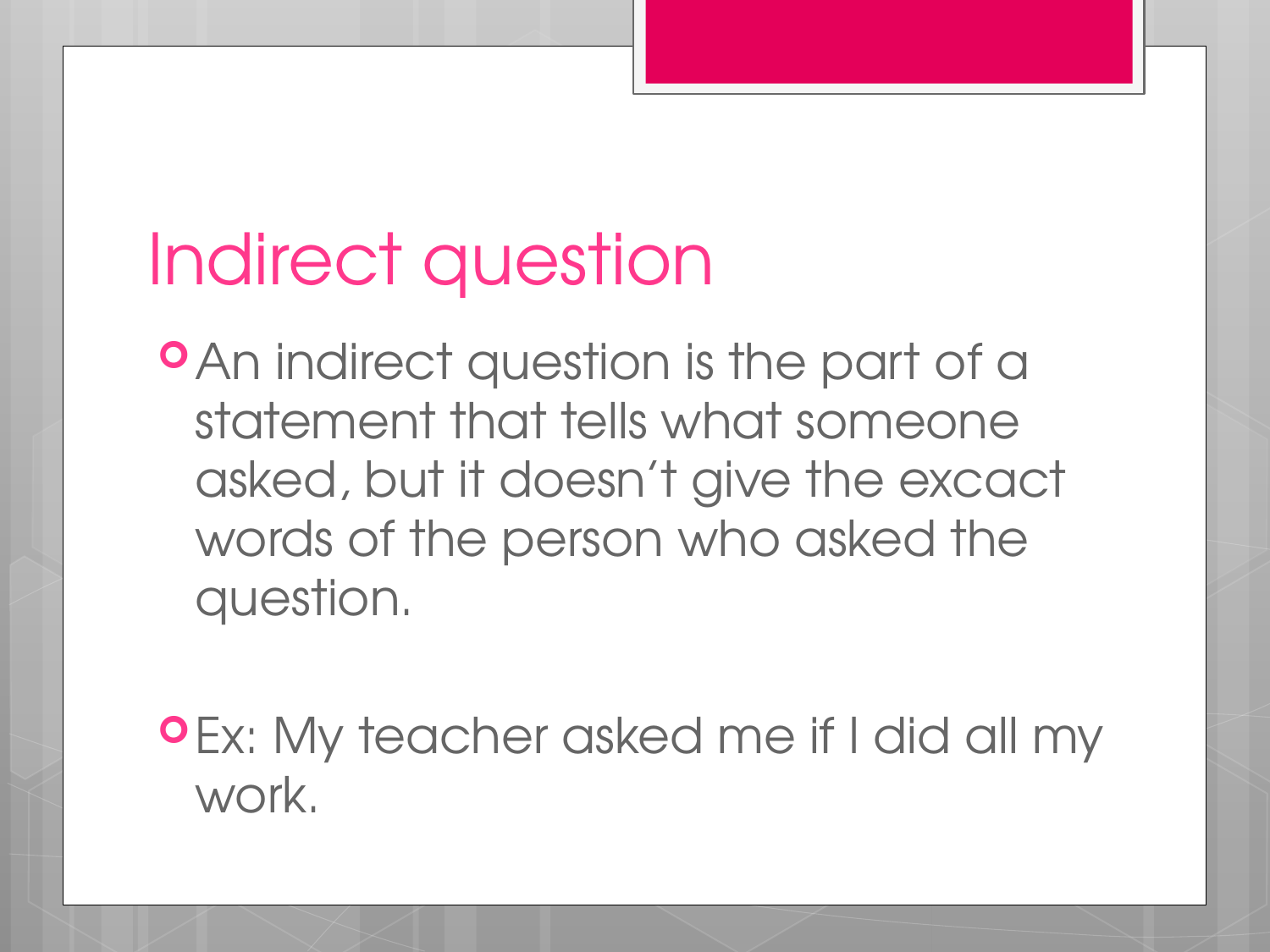

# Indirect question
An indirect question is the part of a statement that tells what someone asked, but it doesn’t give the excact words of the person who asked the question.

Ex: My teacher asked me if I did all my work.